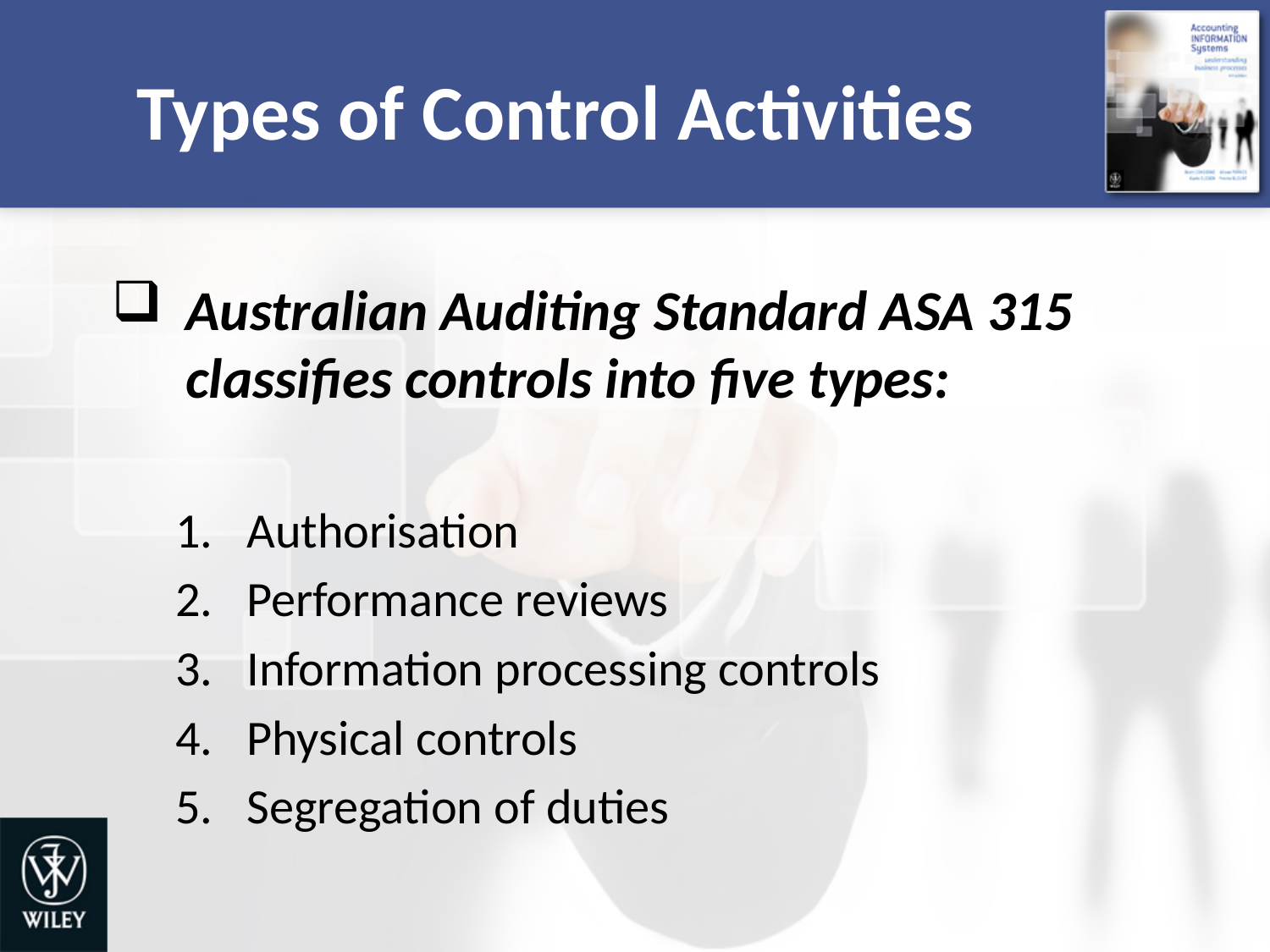

# Types of Control Activities
Australian Auditing Standard ASA 315 classifies controls into five types:

Authorisation
Performance reviews
Information processing controls
Physical controls
Segregation of duties